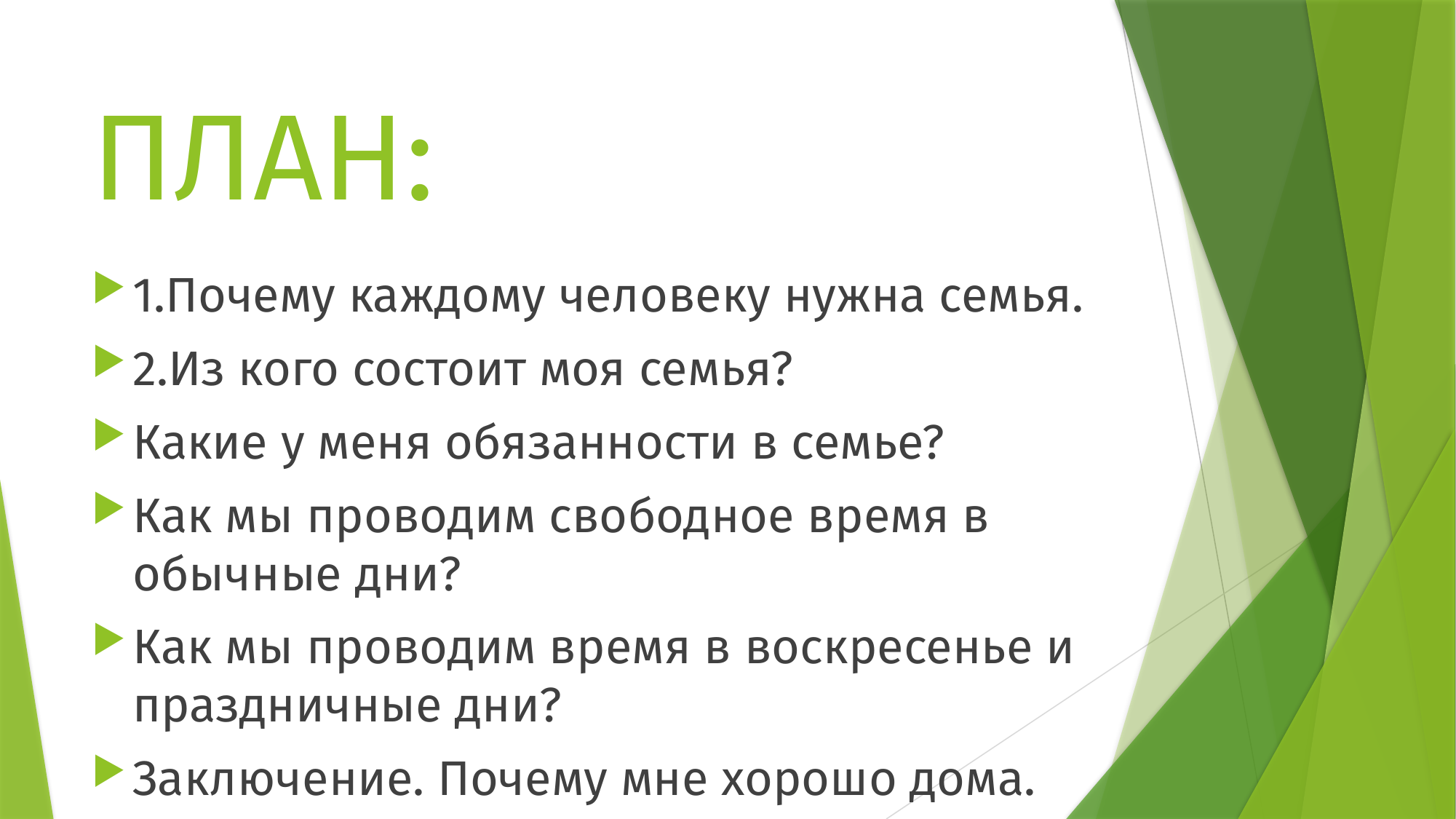

# ПЛАН:
1.Почему каждому человеку нужна семья.
2.Из кого состоит моя семья?
Какие у меня обязанности в семье?
Как мы проводим свободное время в обычные дни?
Как мы проводим время в воскресенье и праздничные дни?
Заключение. Почему мне хорошо дома.